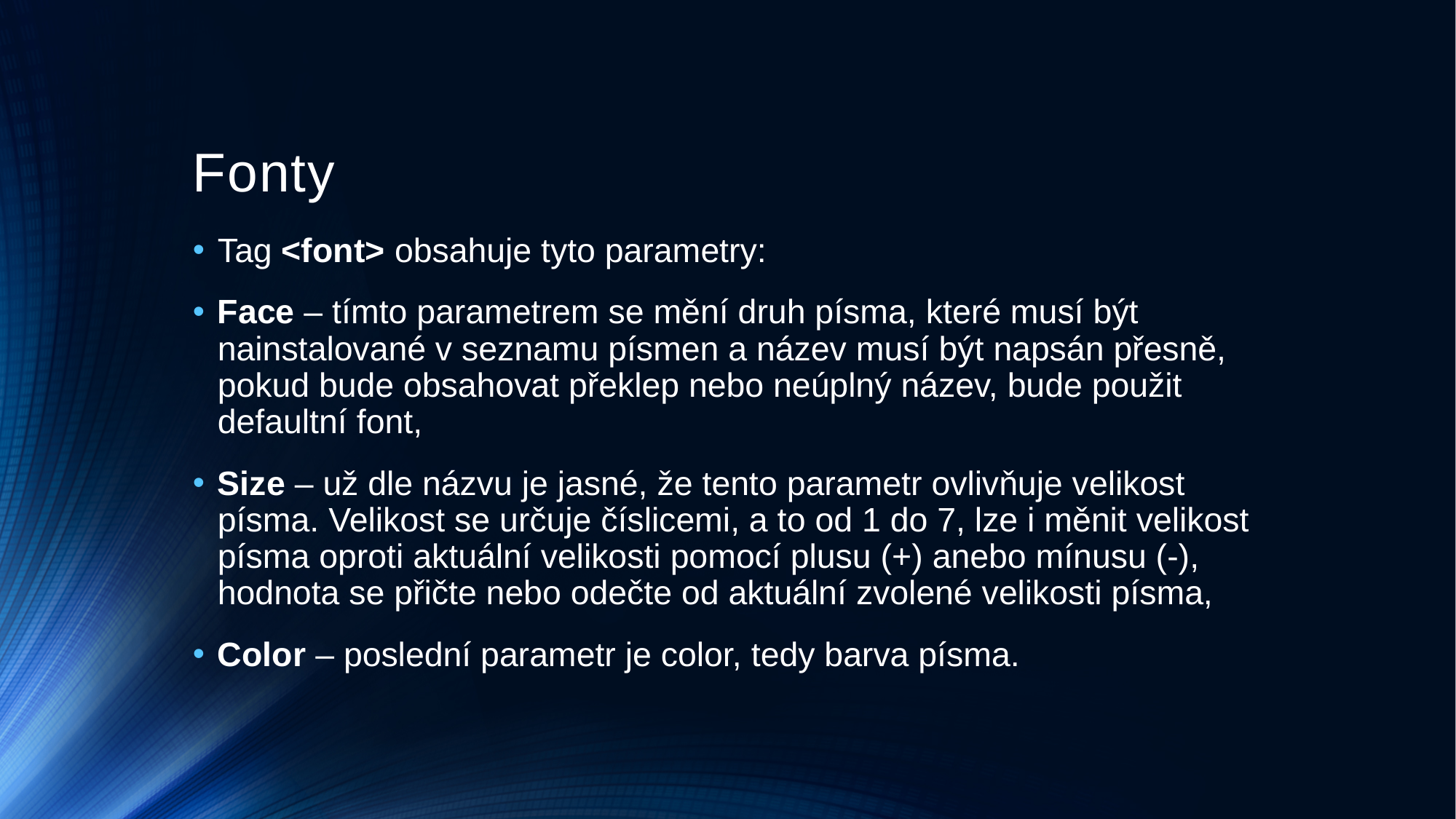

# Fonty
Tag <font> obsahuje tyto parametry:
Face – tímto parametrem se mění druh písma, které musí být nainstalované v seznamu písmen a název musí být napsán přesně, pokud bude obsahovat překlep nebo neúplný název, bude použit defaultní font,
Size – už dle názvu je jasné, že tento parametr ovlivňuje velikost písma. Velikost se určuje číslicemi, a to od 1 do 7, lze i měnit velikost písma oproti aktuální velikosti pomocí plusu (+) anebo mínusu (-), hodnota se přičte nebo odečte od aktuální zvolené velikosti písma,
Color – poslední parametr je color, tedy barva písma.